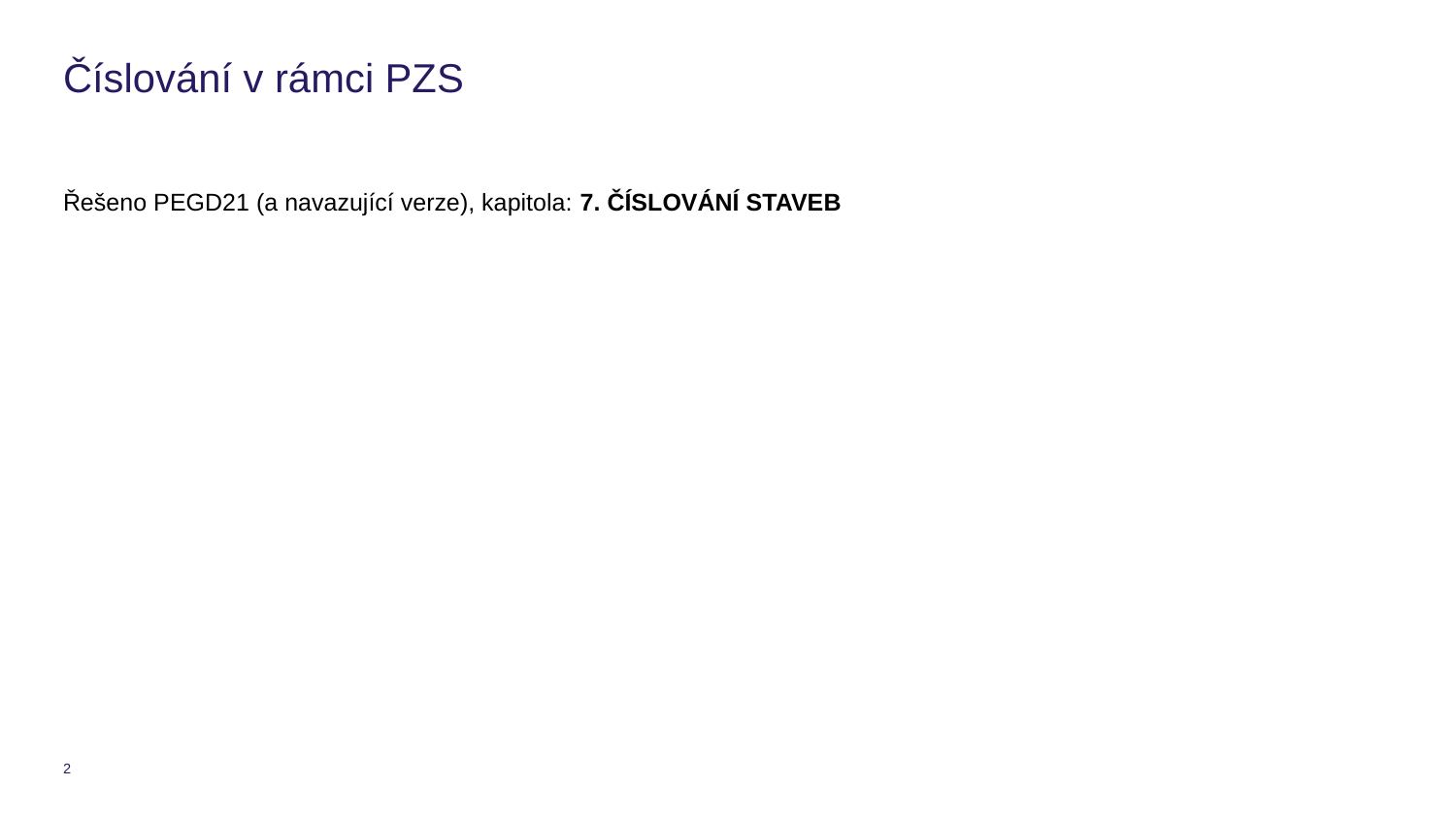

# Číslování v rámci PZS
Řešeno PEGD21 (a navazující verze), kapitola: 7. ČÍSLOVÁNÍ STAVEB
2